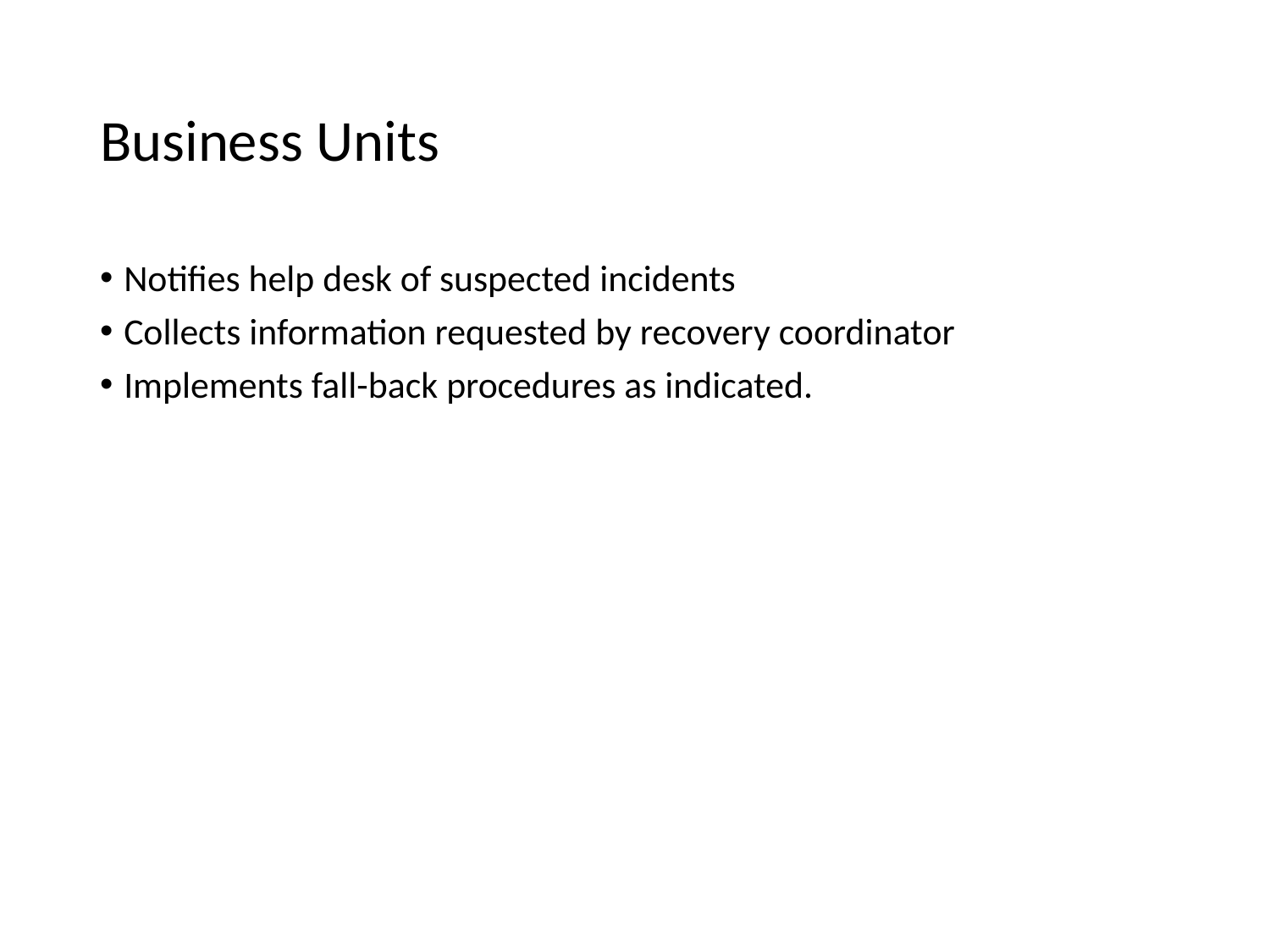

# Business Units
Notifies help desk of suspected incidents
Collects information requested by recovery coordinator
Implements fall-back procedures as indicated.